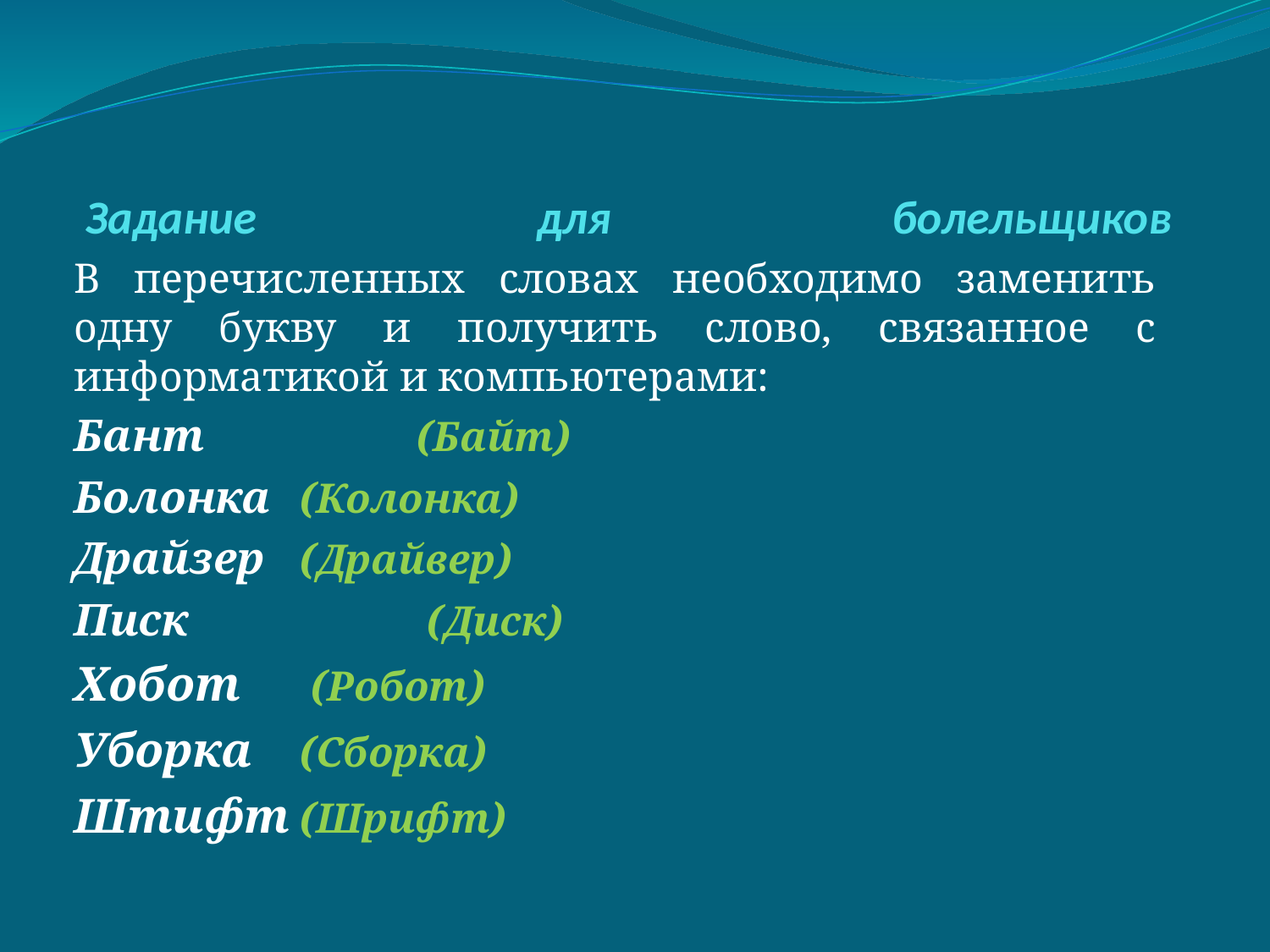

# Задание для болельщиков
В перечисленных словах необходимо заменить одну букву и получить слово, связанное с информатикой и компьютерами:
Бант	           (Байт)
Болонка	(Колонка)
Драйзер	(Драйвер)
Писк	            (Диск)
Хобот	 (Робот)
Уборка	(Сборка)
Штифт	(Шрифт)